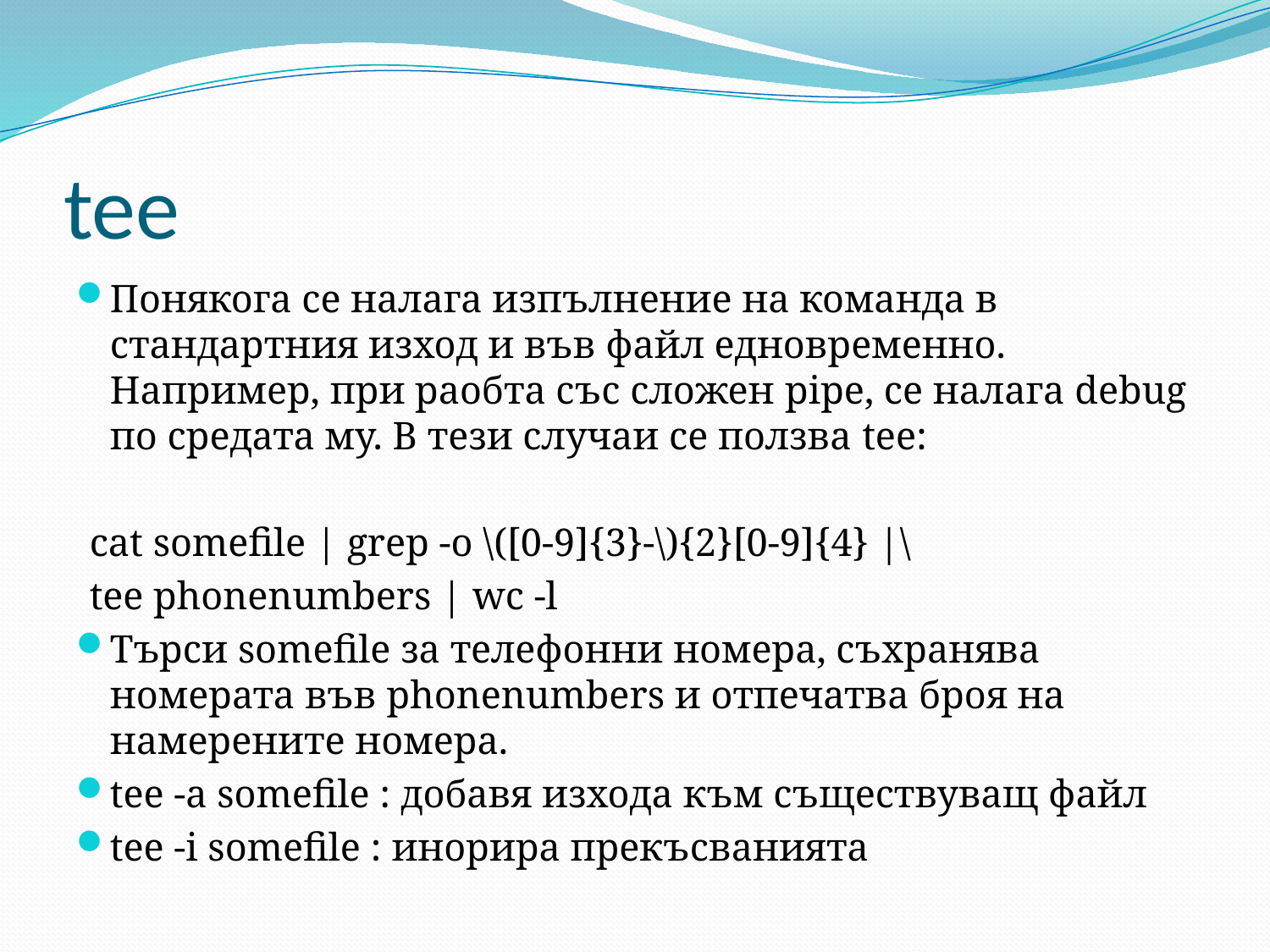

# tee
Понякога се налага изпълнение на команда в стандартния изход и във файл едновременно. Например, при раобта със сложен pipe, се налага debug по средата му. В тези случаи се ползва tee:

cat somefile | grep -o \([0-9]{3}-\){2}[0-9]{4} |\
tee phonenumbers | wc -l
Търси somefile за телефонни номера, съхранява номерата във phonenumbers и отпечатва броя на намерените номера.
tee -a somefile : добавя изхода към съществуващ файл
tee -i somefile : инорира прекъсванията